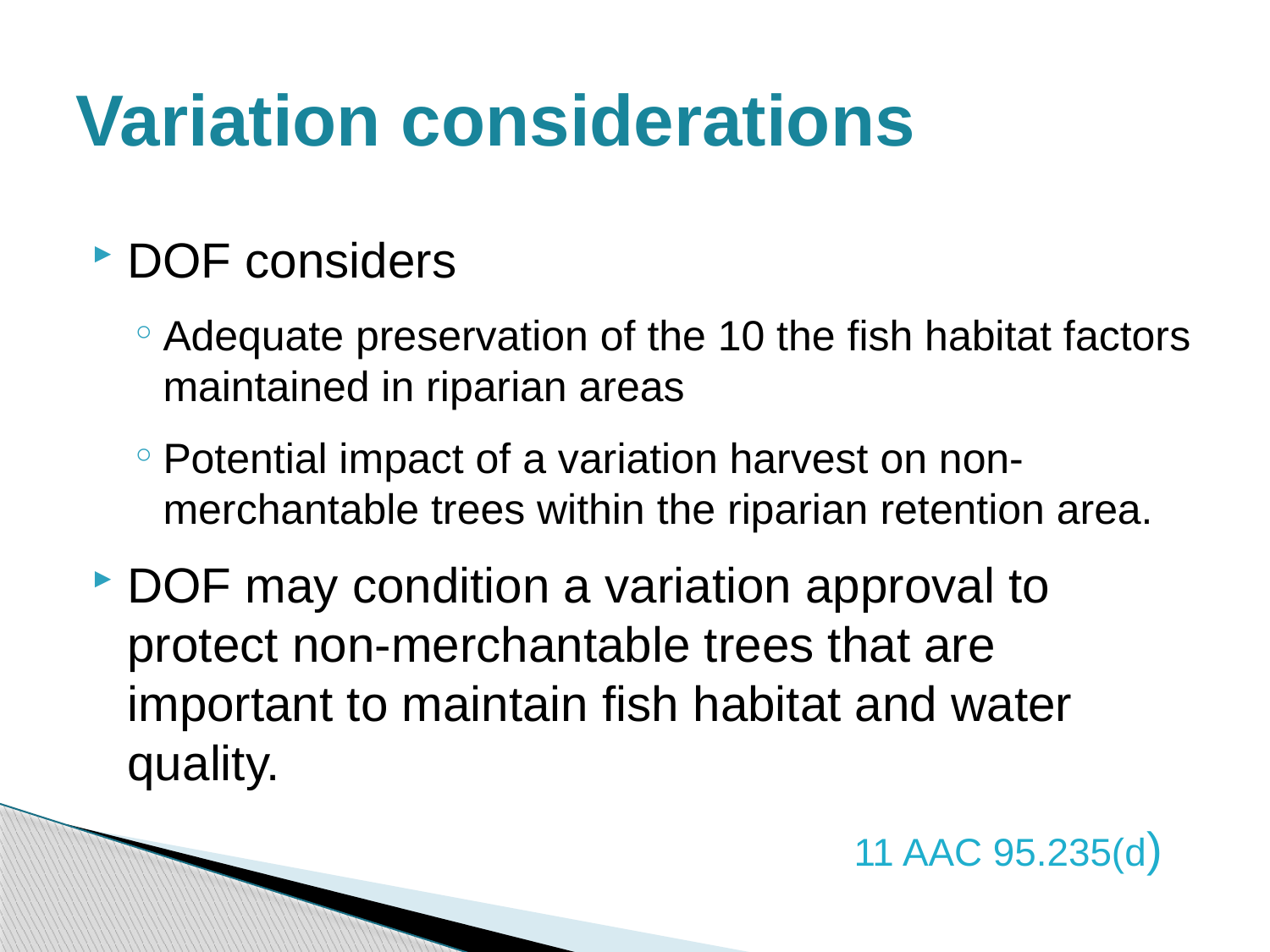

# Variation considerations
DOF considers
Adequate preservation of the 10 the fish habitat factors maintained in riparian areas
Potential impact of a variation harvest on non-merchantable trees within the riparian retention area.
DOF may condition a variation approval to protect non-merchantable trees that are important to maintain fish habitat and water quality.
						11 AAC 95.235(d)